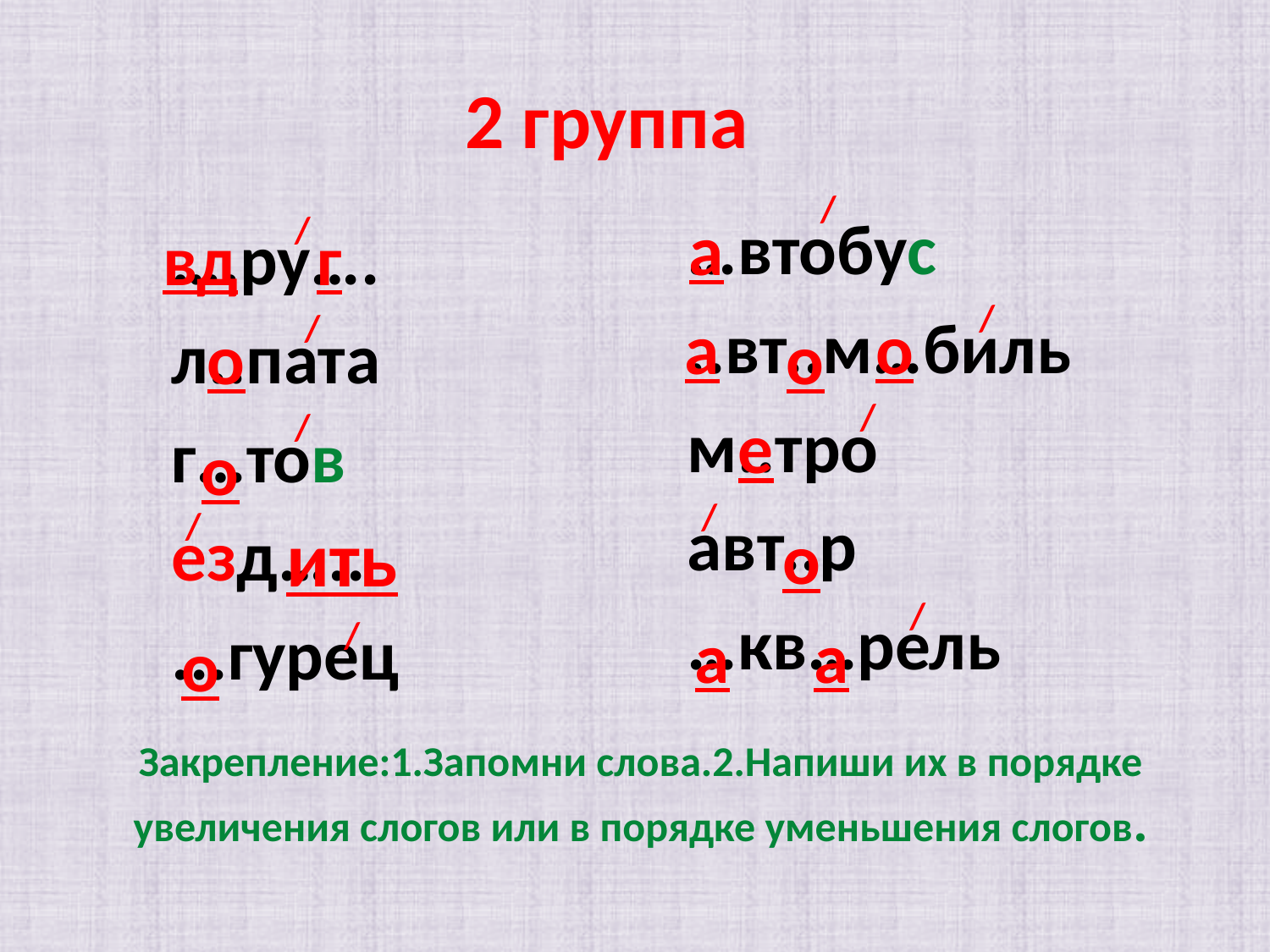

# 2 группа
/
а
…втобус
..вт..м…биль
м..тро
авт..р
…кв…рель
/
вд
г
….ру….
л..пата
г…тов
езд…..
...гурец
/
/
а
о
о
о
/
/
е
о
/
/
ить
о
/
/
а
а
о
Закрепление:1.Запомни слова.2.Напиши их в порядке увеличения слогов или в порядке уменьшения слогов.